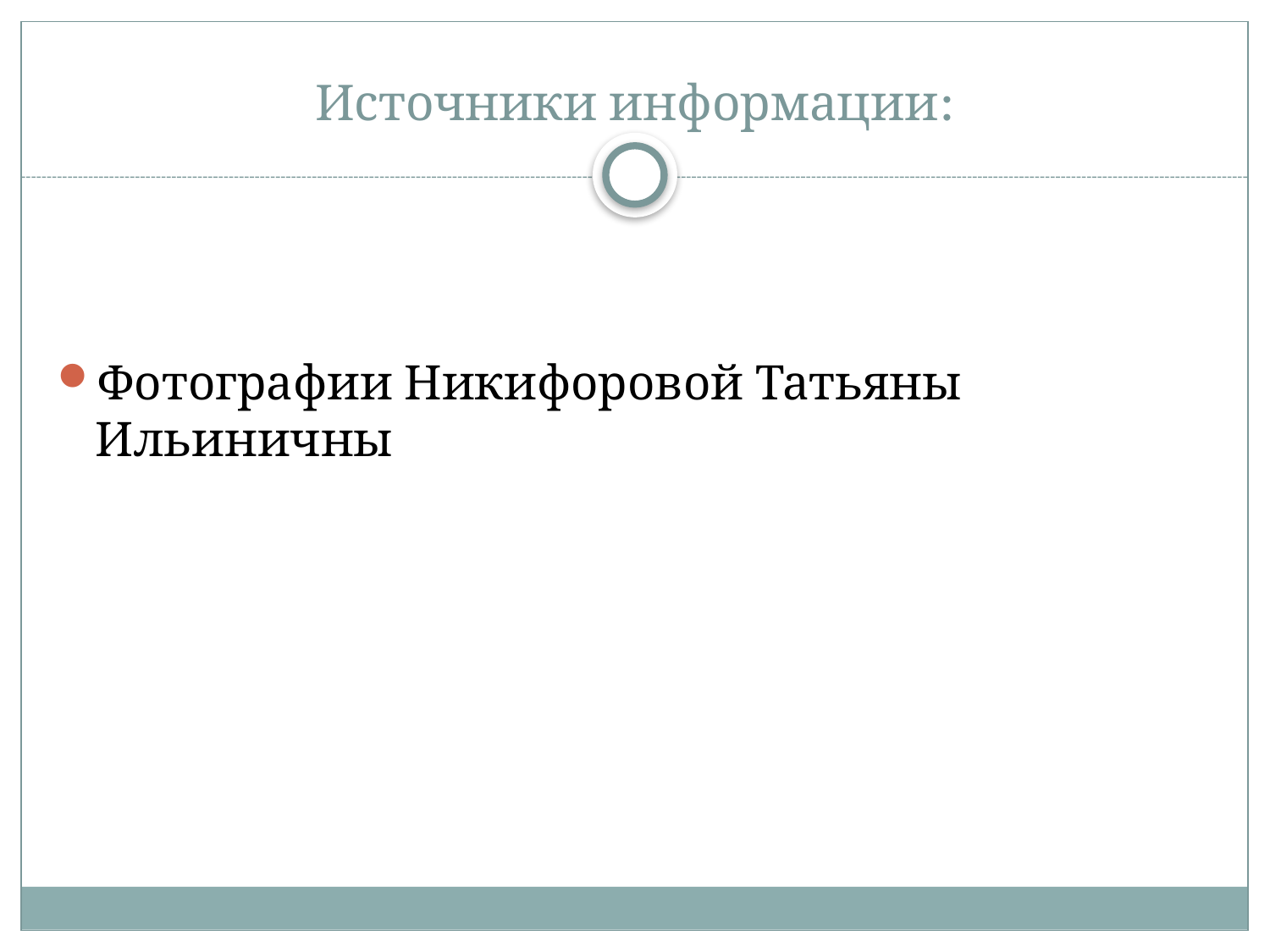

# Источники информации:
Фотографии Никифоровой Татьяны Ильиничны